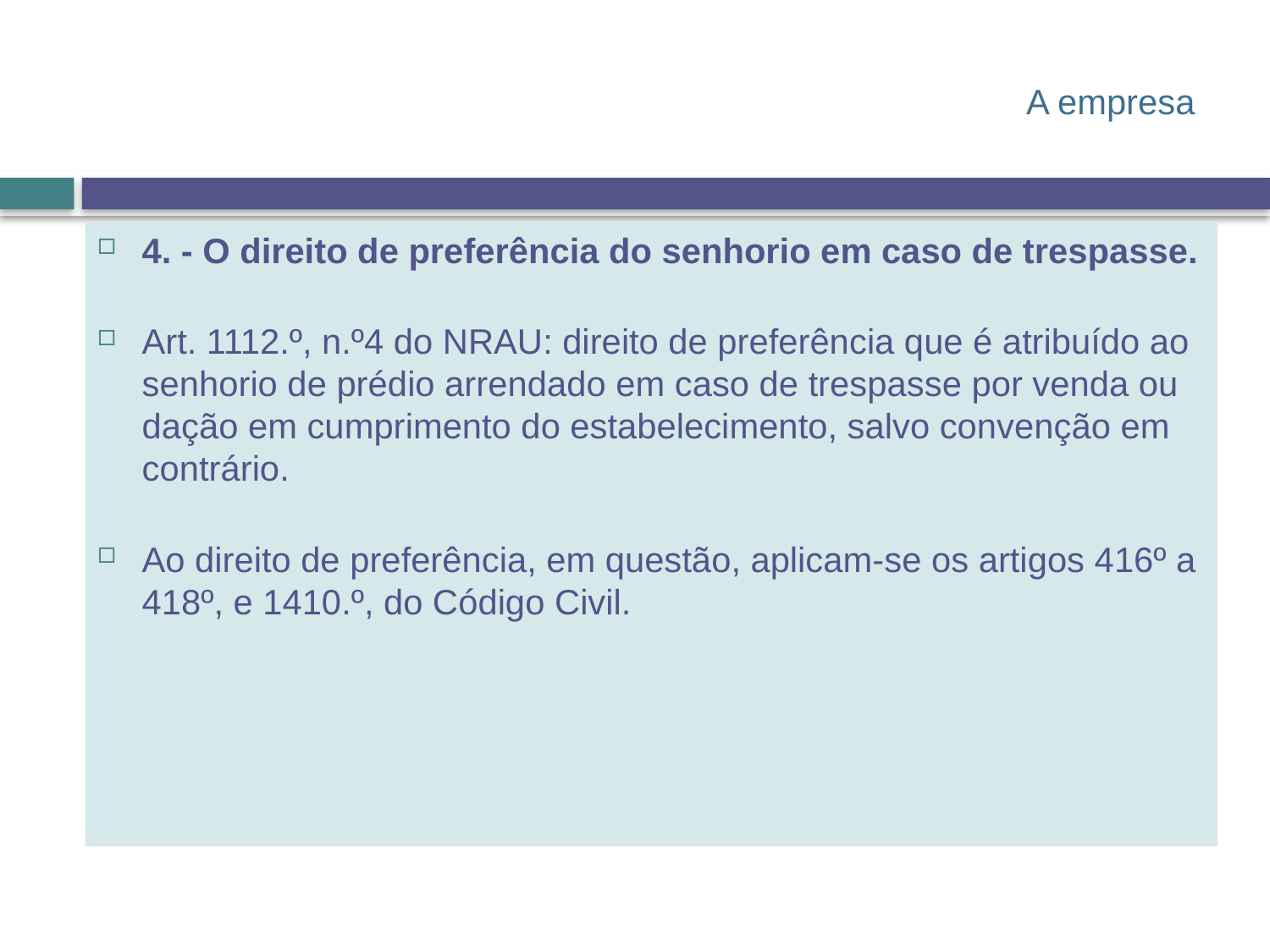

# A empresa
4. - O direito de preferência do senhorio em caso de trespasse.

Art. 1112.º, n.º4 do NRAU: direito de preferência que é atribuído ao senhorio de prédio arrendado em caso de trespasse por venda ou dação em cumprimento do estabelecimento, salvo convenção em contrário.

Ao direito de preferência, em questão, aplicam-se os artigos 416º a 418º, e 1410.º, do Código Civil.